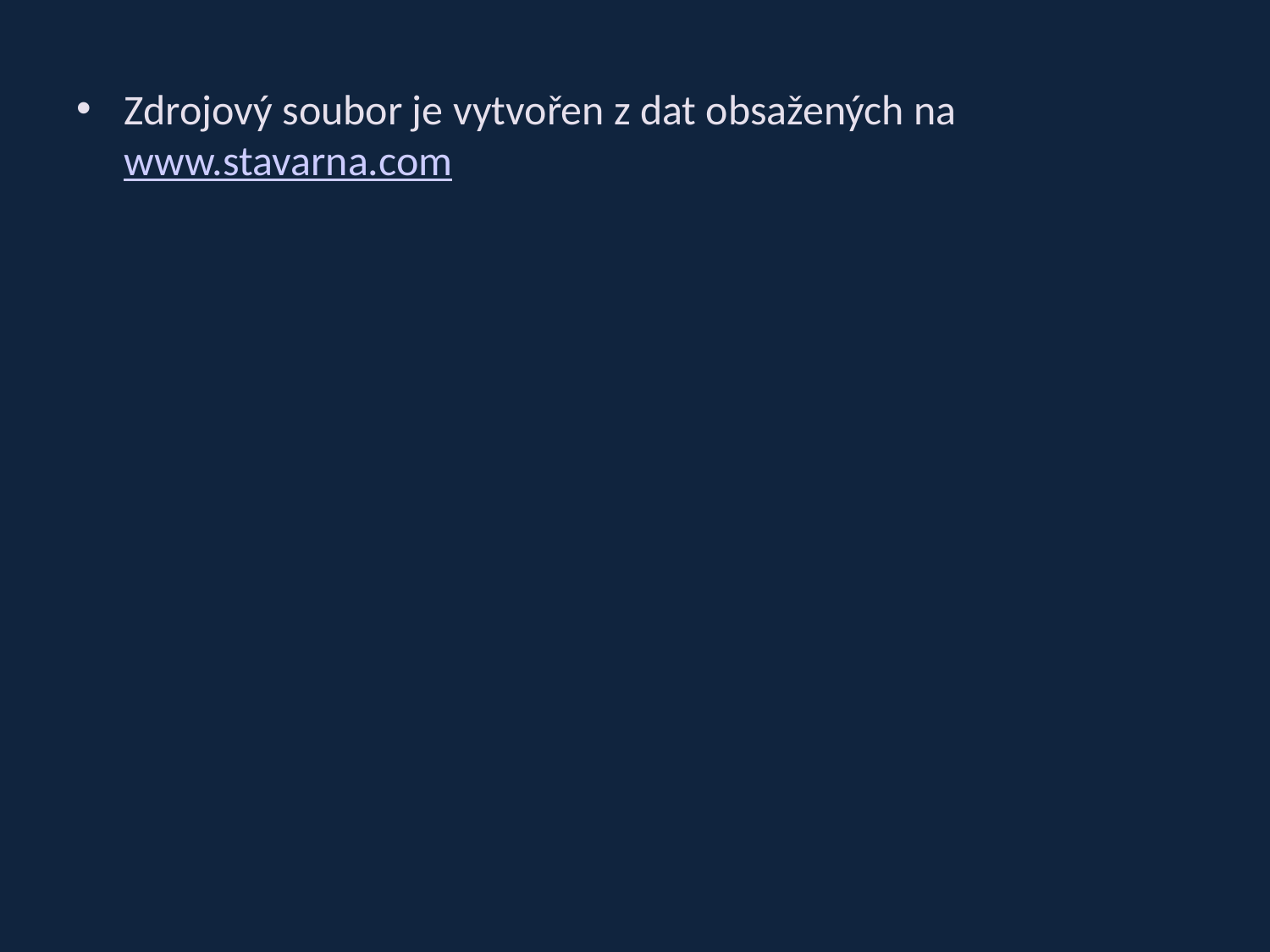

Zdrojový soubor je vytvořen z dat obsažených na www.stavarna.com